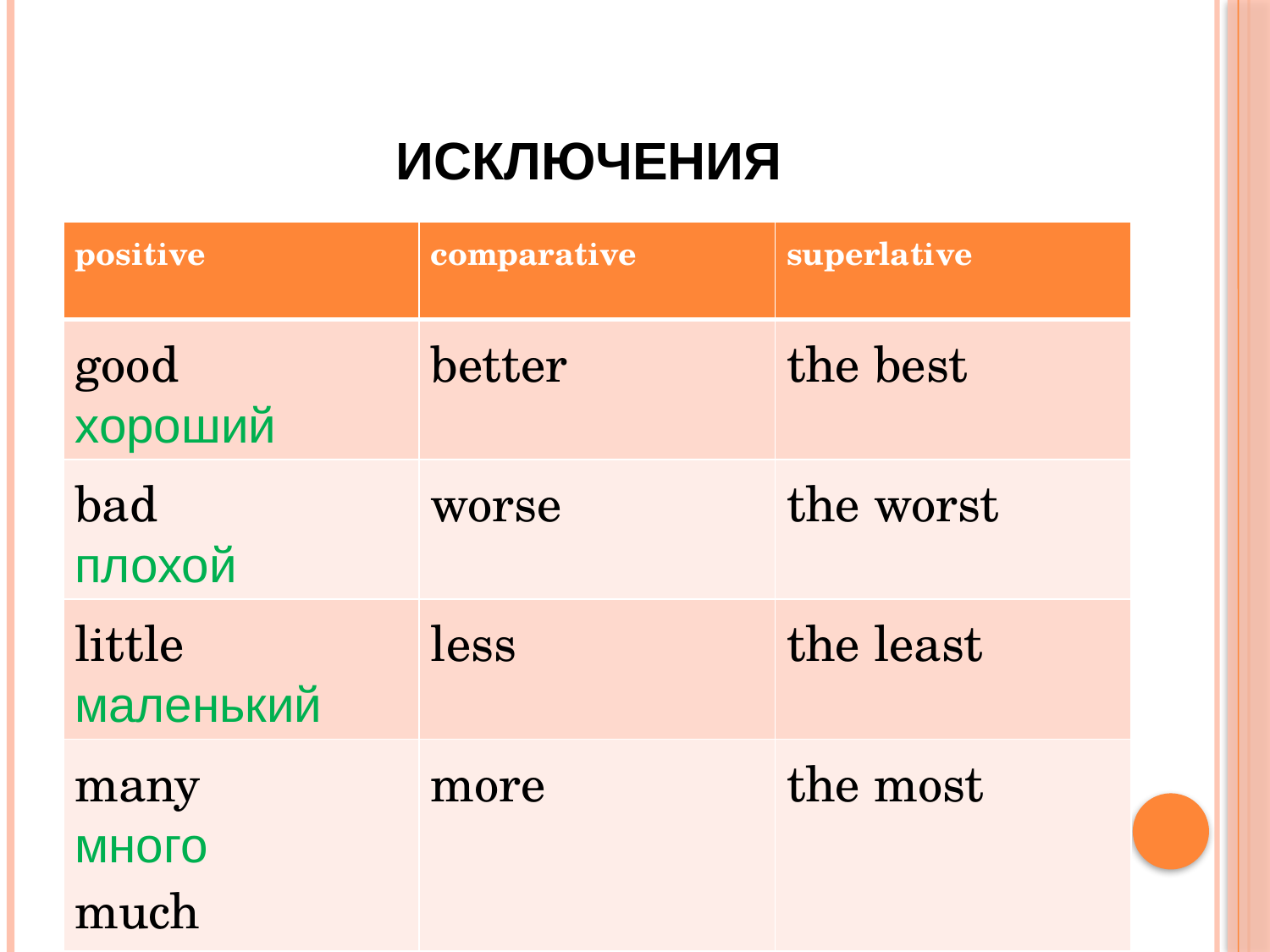

# Исключения
| positive | comparative | superlative |
| --- | --- | --- |
| good хороший | better | the best |
| bad плохой | worse | the worst |
| little маленький | less | the least |
| many много much | more | the most |